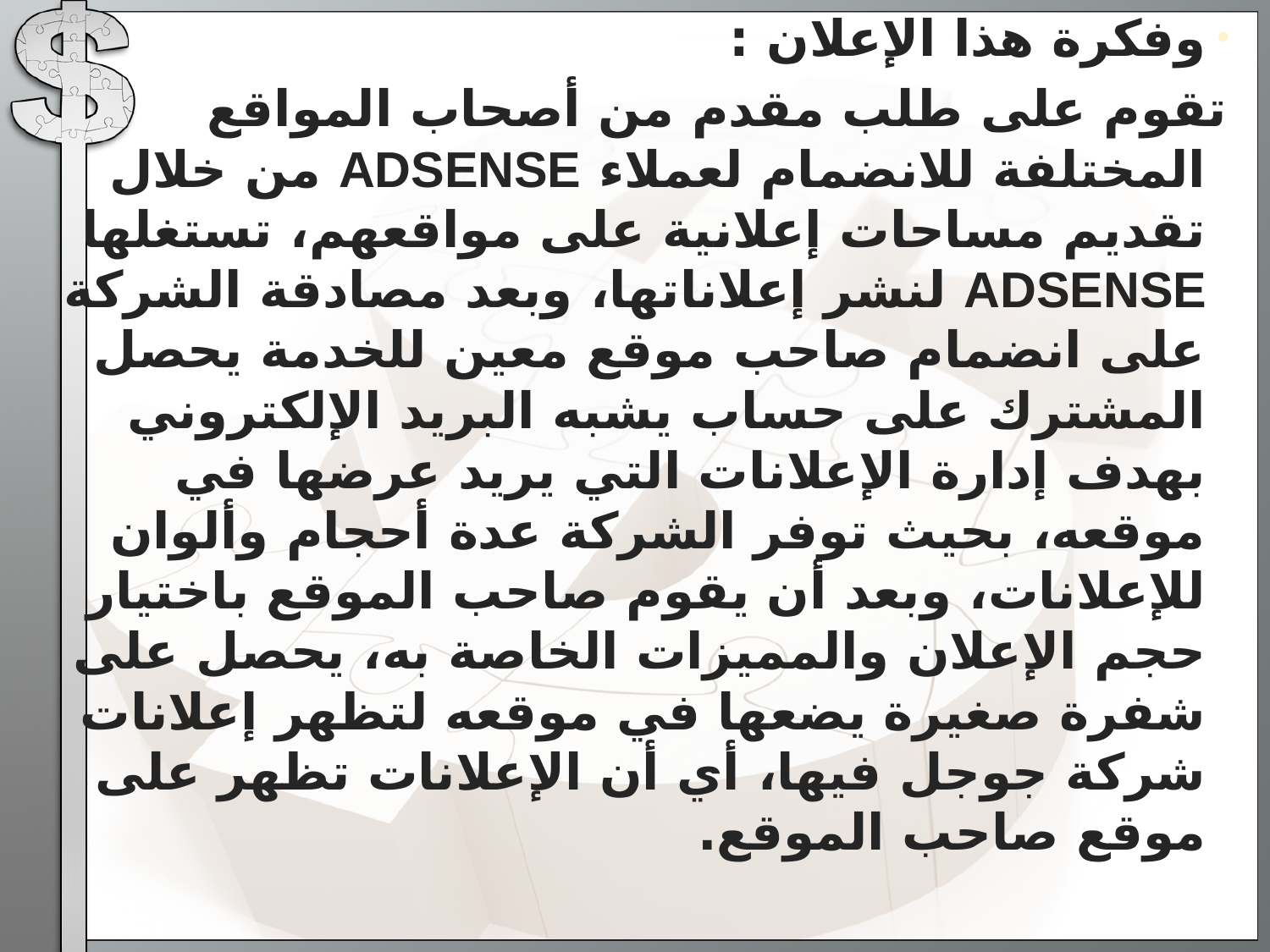

وفكرة هذا الإعلان :
تقوم على طلب مقدم من أصحاب المواقع المختلفة للانضمام لعملاء ADSENSE من خلال تقديم مساحات إعلانية على مواقعهم، تستغلها ADSENSE لنشر إعلاناتها، وبعد مصادقة الشركة على انضمام صاحب موقع معين للخدمة يحصل المشترك على حساب يشبه البريد الإلكتروني بهدف إدارة الإعلانات التي يريد عرضها في موقعه، بحيث توفر الشركة عدة أحجام وألوان للإعلانات، وبعد أن يقوم صاحب الموقع باختيار حجم الإعلان والمميزات الخاصة به، يحصل على شفرة صغيرة يضعها في موقعه لتظهر إعلانات شركة جوجل فيها، أي أن الإعلانات تظهر على موقع صاحب الموقع.